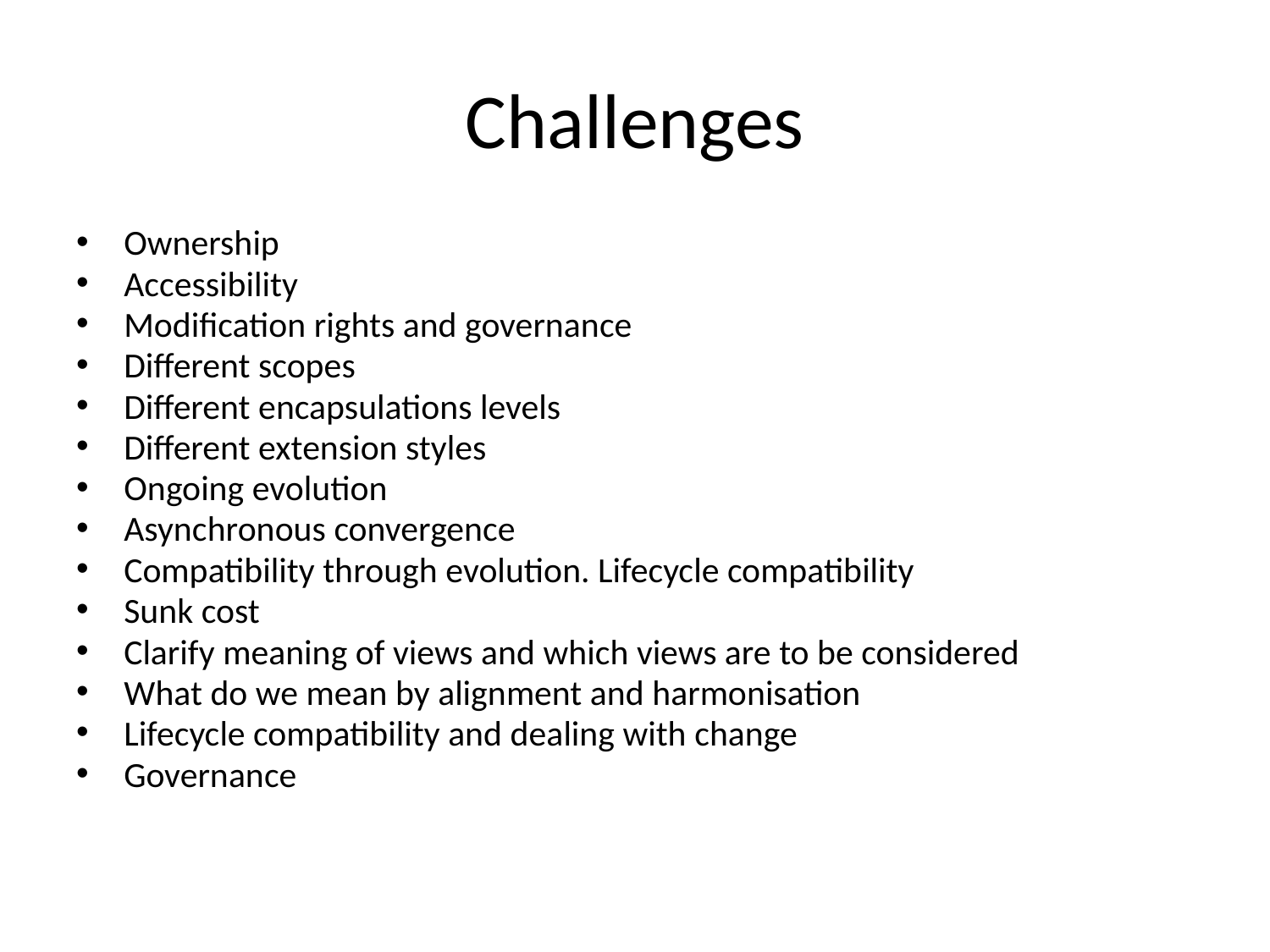

# Challenges
Ownership
Accessibility
Modification rights and governance
Different scopes
Different encapsulations levels
Different extension styles
Ongoing evolution
Asynchronous convergence
Compatibility through evolution. Lifecycle compatibility
Sunk cost
Clarify meaning of views and which views are to be considered
What do we mean by alignment and harmonisation
Lifecycle compatibility and dealing with change
Governance